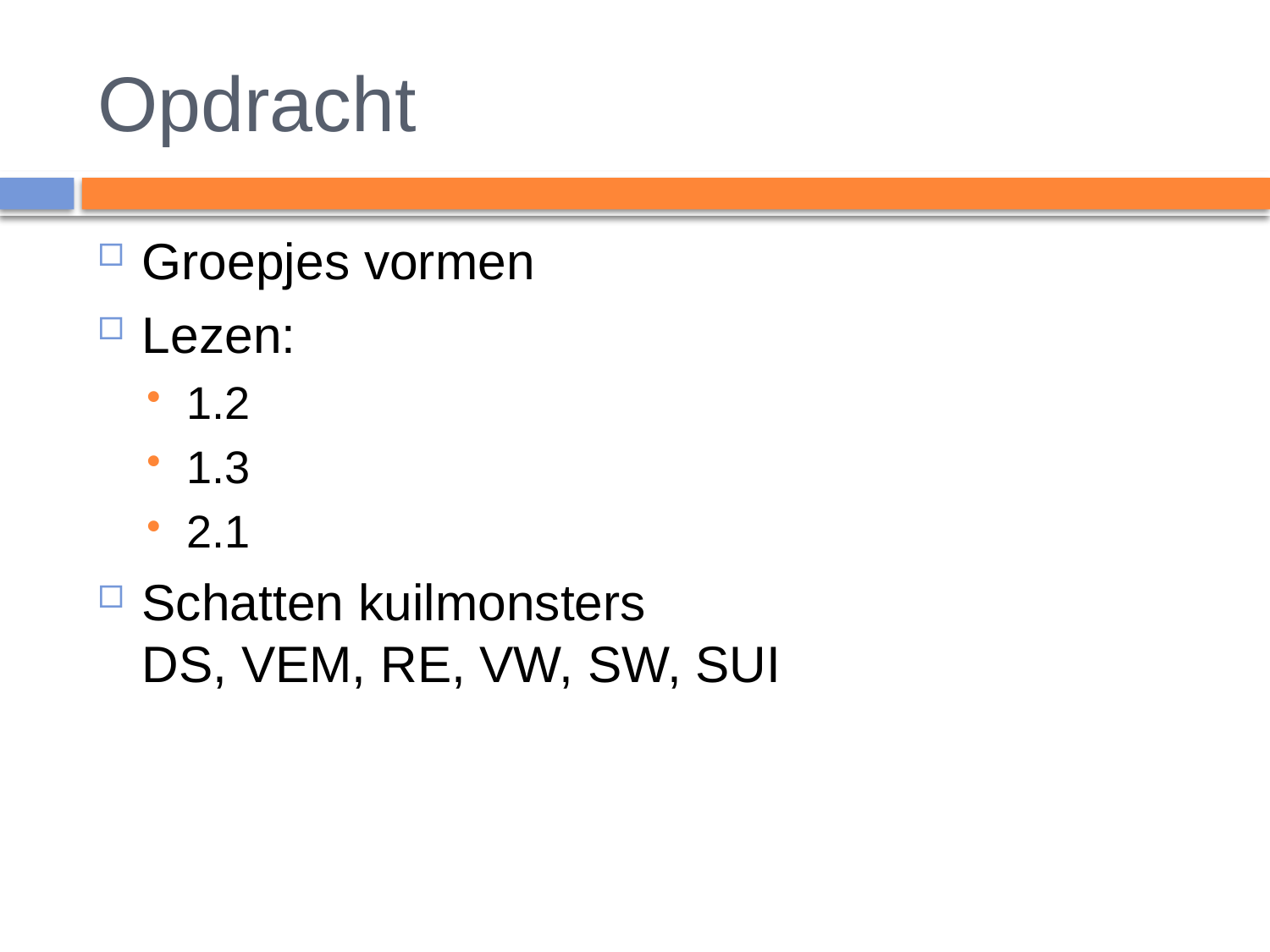

# Opdracht
Groepjes vormen
Lezen:
1.2
1.3
2.1
Schatten kuilmonsters
DS, VEM, RE, VW, SW, SUI